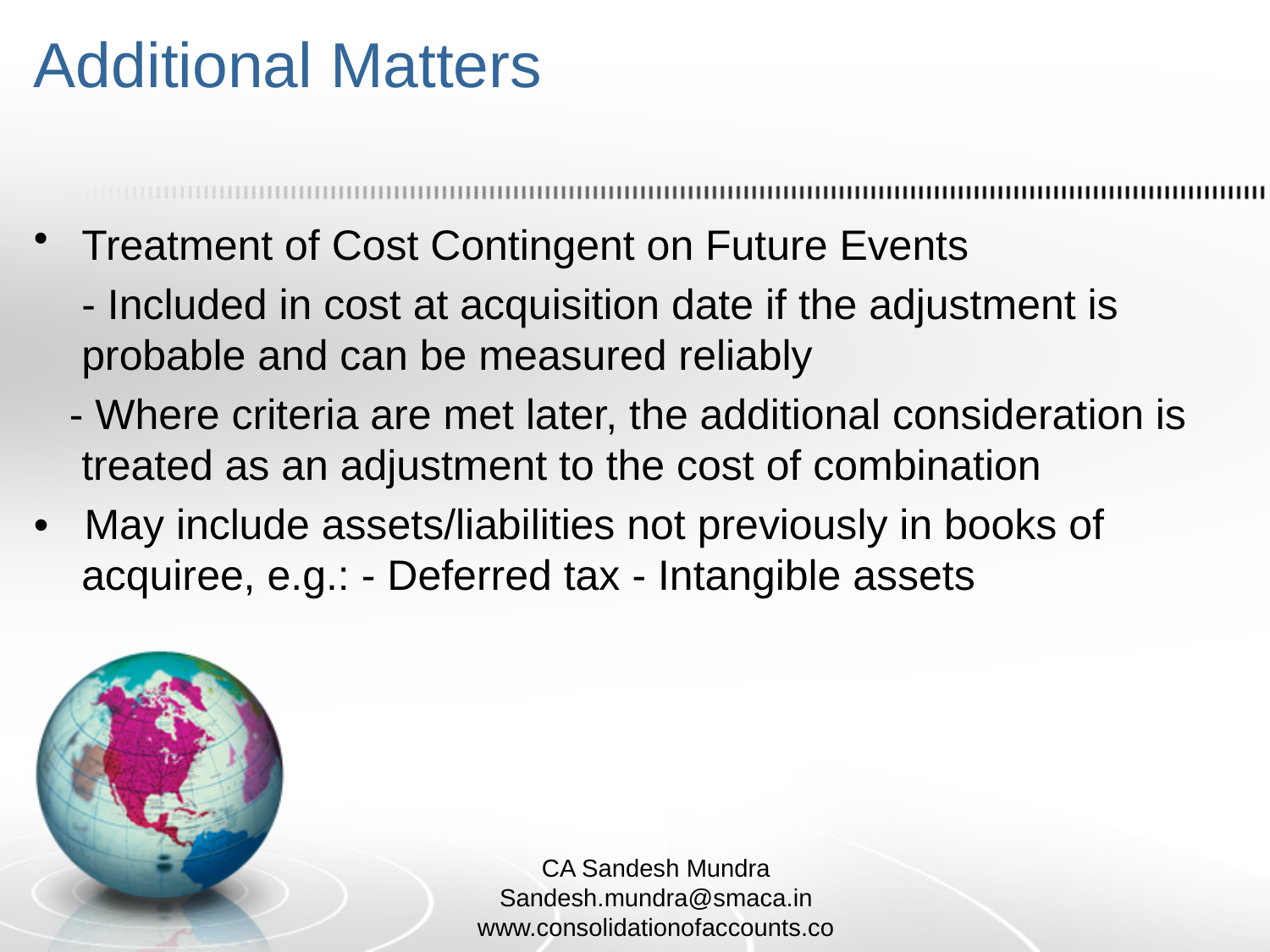

# Additional Matters
Treatment of Cost Contingent on Future Events
	- Included in cost at acquisition date if the adjustment is probable and can be measured reliably
   - Where criteria are met later, the additional consideration is treated as an adjustment to the cost of combination
•   May include assets/liabilities not previously in books of acquiree, e.g.: - Deferred tax - Intangible assets